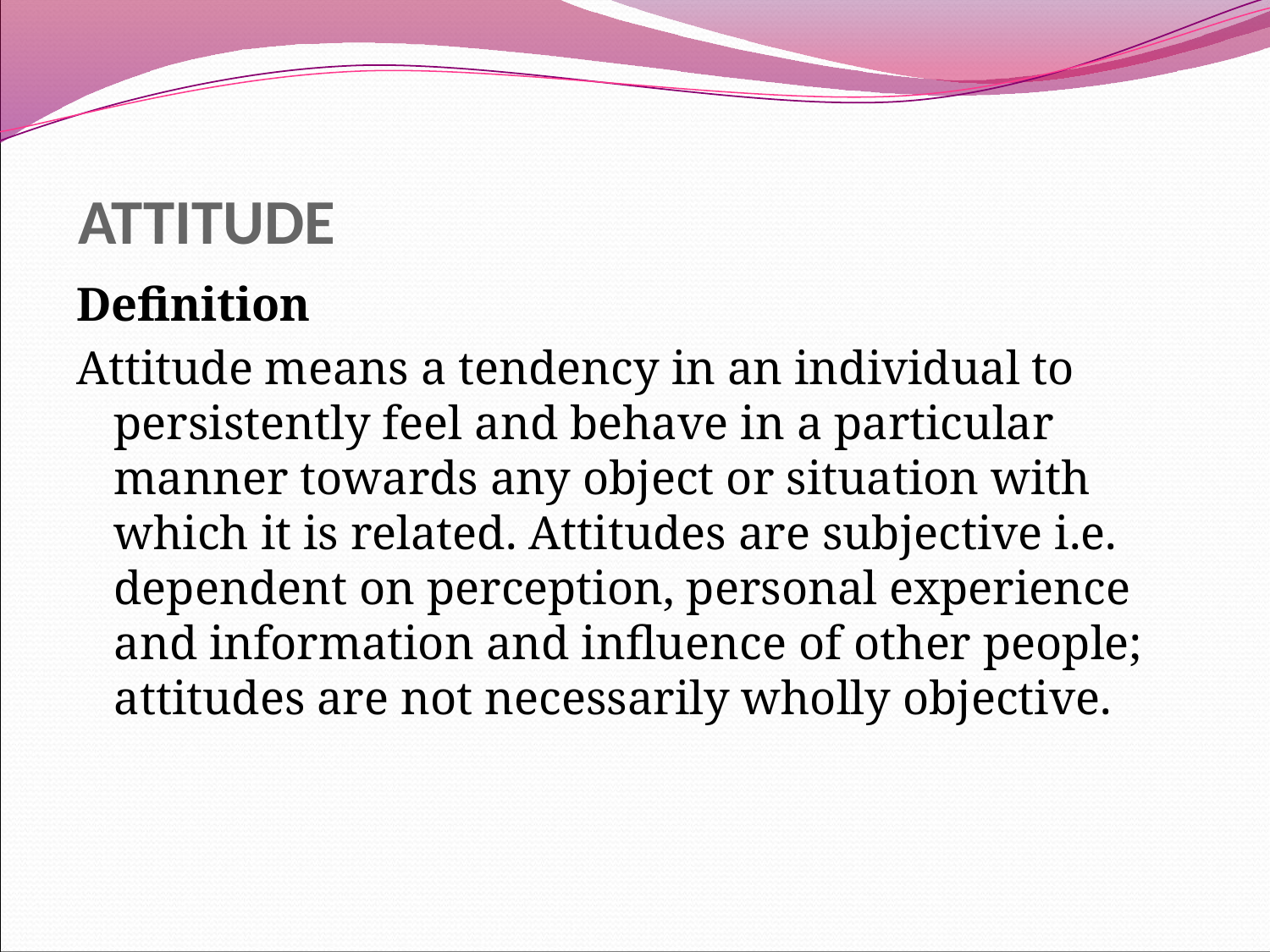

# ATTITUDE
Definition
Attitude means a tendency in an individual to persistently feel and behave in a particular manner towards any object or situation with which it is related. Attitudes are subjective i.e. dependent on perception, personal experience and information and influence of other people; attitudes are not necessarily wholly objective.